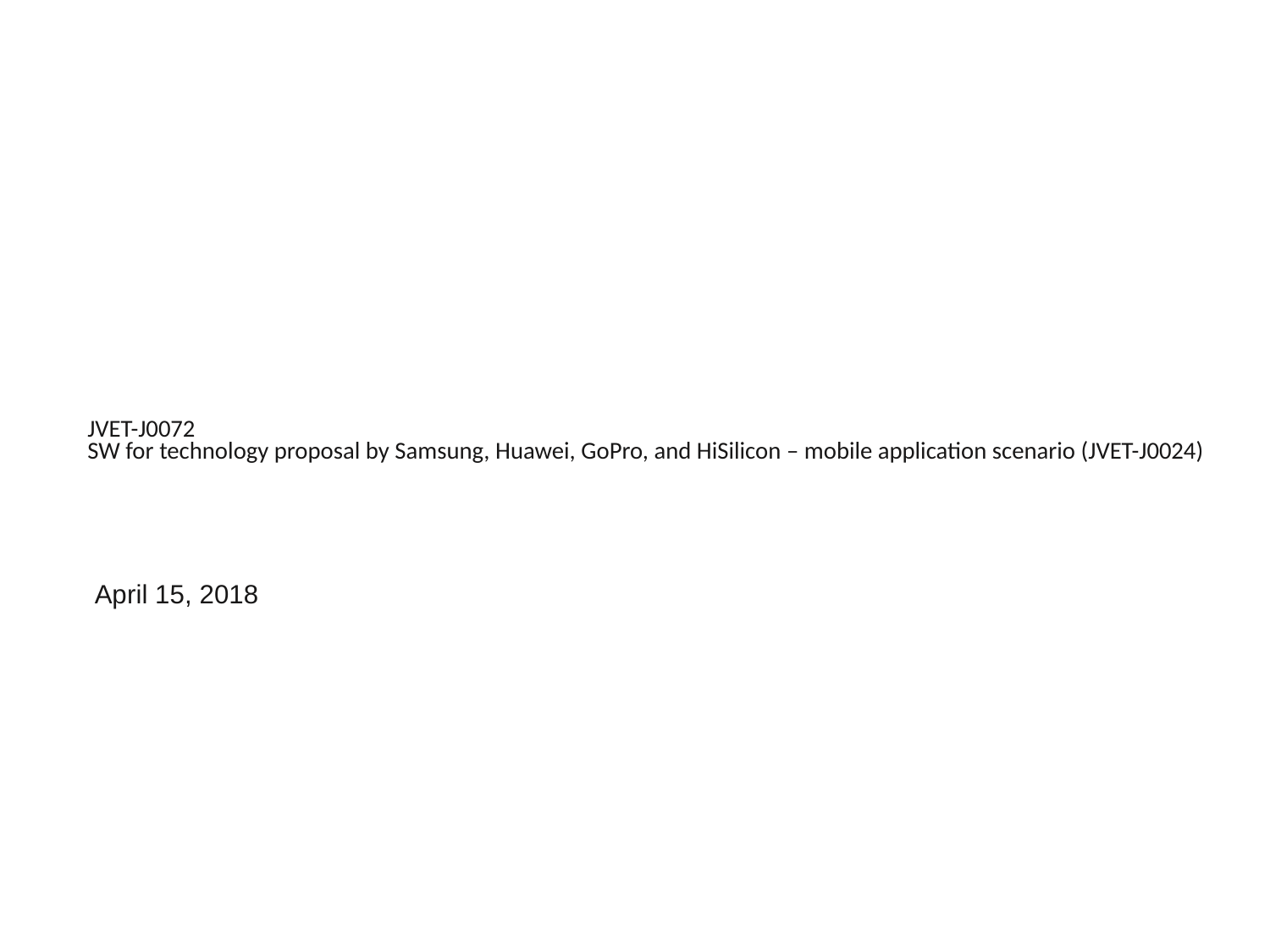

# JVET-J0072 SW for technology proposal by Samsung, Huawei, GoPro, and HiSilicon – mobile application scenario (JVET-J0024)
 April 15, 2018